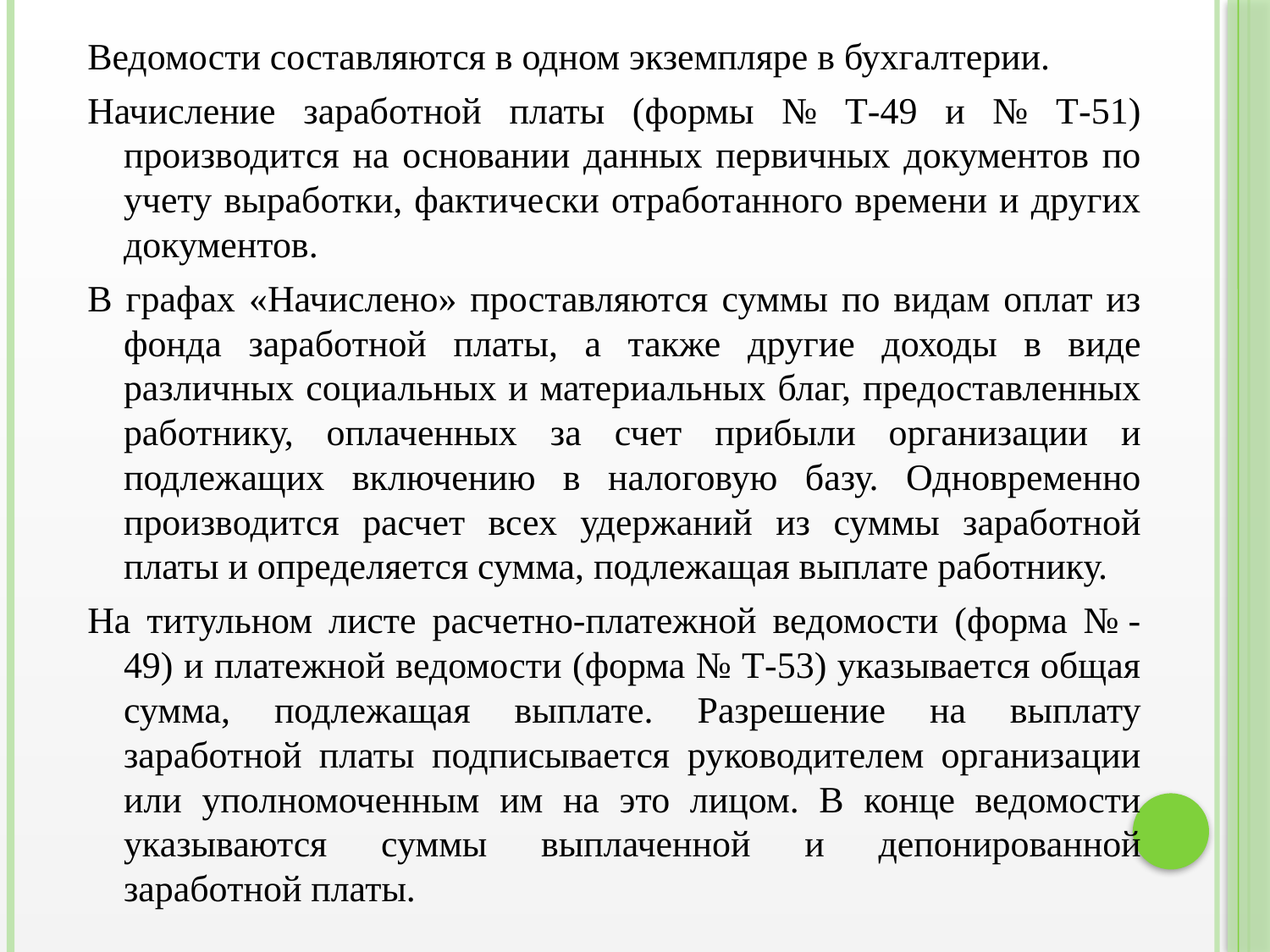

Ведомости составляются в одном экземпляре в бухгалтерии.
Начисление заработной платы (формы № Т-49 и № Т-51) производится на основании данных первичных документов по учету выработки, фактически отработанного времени и других документов.
В графах «Начислено» проставляются суммы по видам оплат из фонда заработной платы, а также другие доходы в виде различных социальных и материальных благ, предоставленных работнику, оплаченных за счет прибыли организации и подлежащих включению в налоговую базу. Одновременно производится расчет всех удержаний из суммы заработной платы и определяется сумма, подлежащая выплате работнику.
На титульном листе расчетно-платежной ведомости (форма № -49) и платежной ведомости (форма № Т-53) указывается общая сумма, подлежащая выплате. Разрешение на выплату заработной платы подписывается руководителем организации или уполномоченным им на это лицом. В конце ведомости указываются суммы выплаченной и депонированной заработной платы.